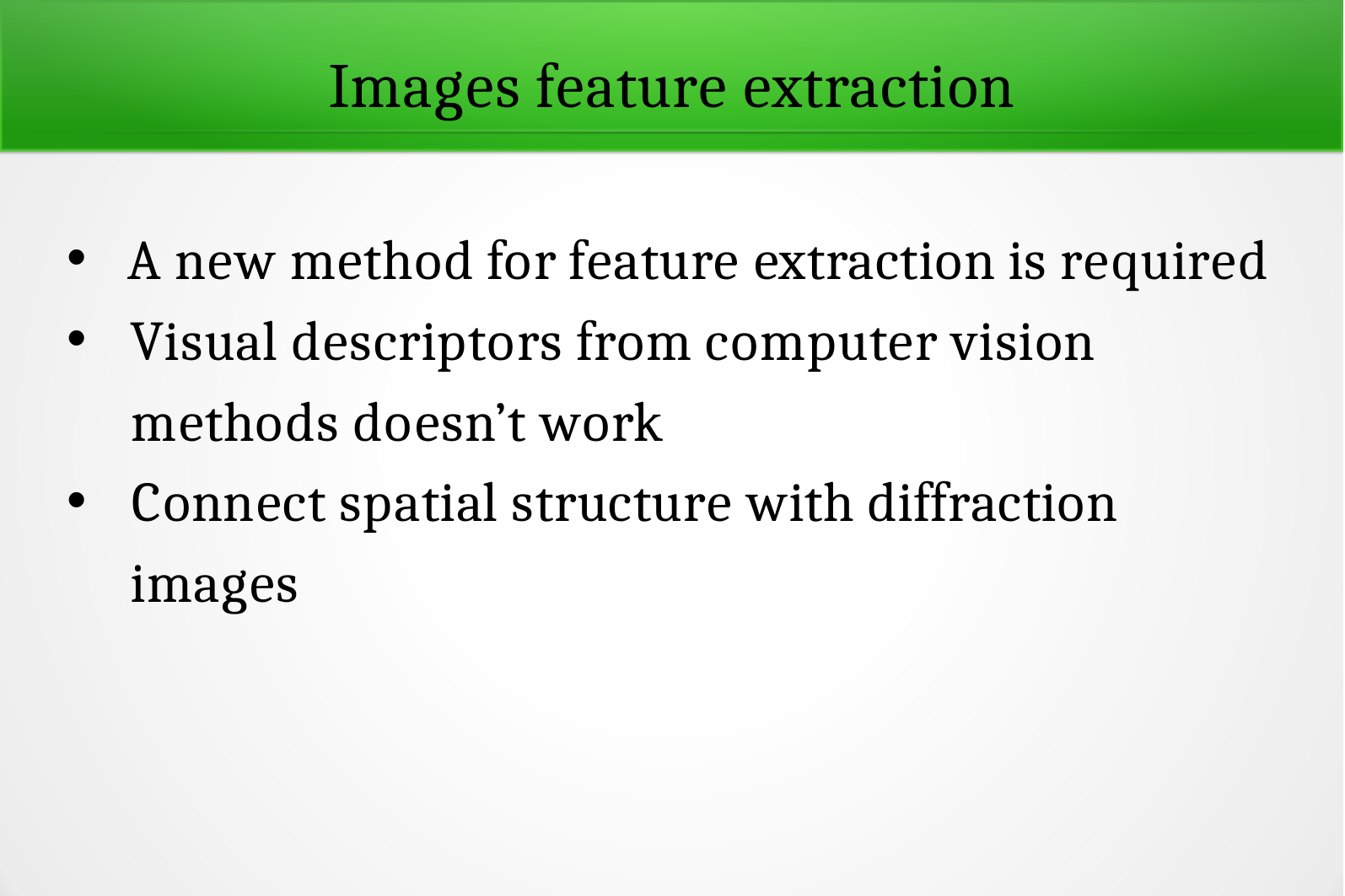

Images feature extraction
 A new method for feature extraction is required
Visual descriptors from computer vision methods doesn’t work
Connect spatial structure with diffraction images